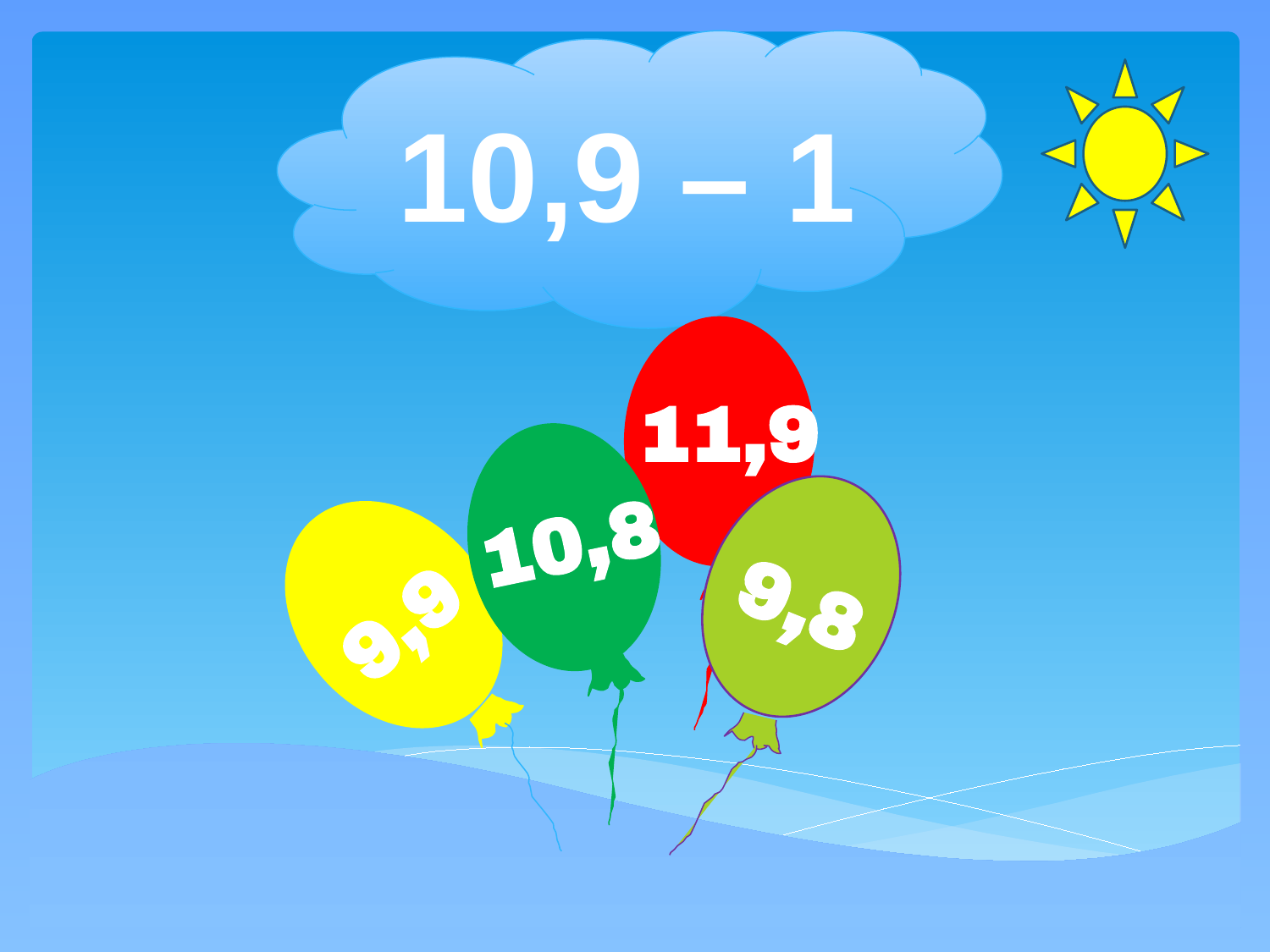

10,9 – 1

#

11,9

10,8

9,8

9,9